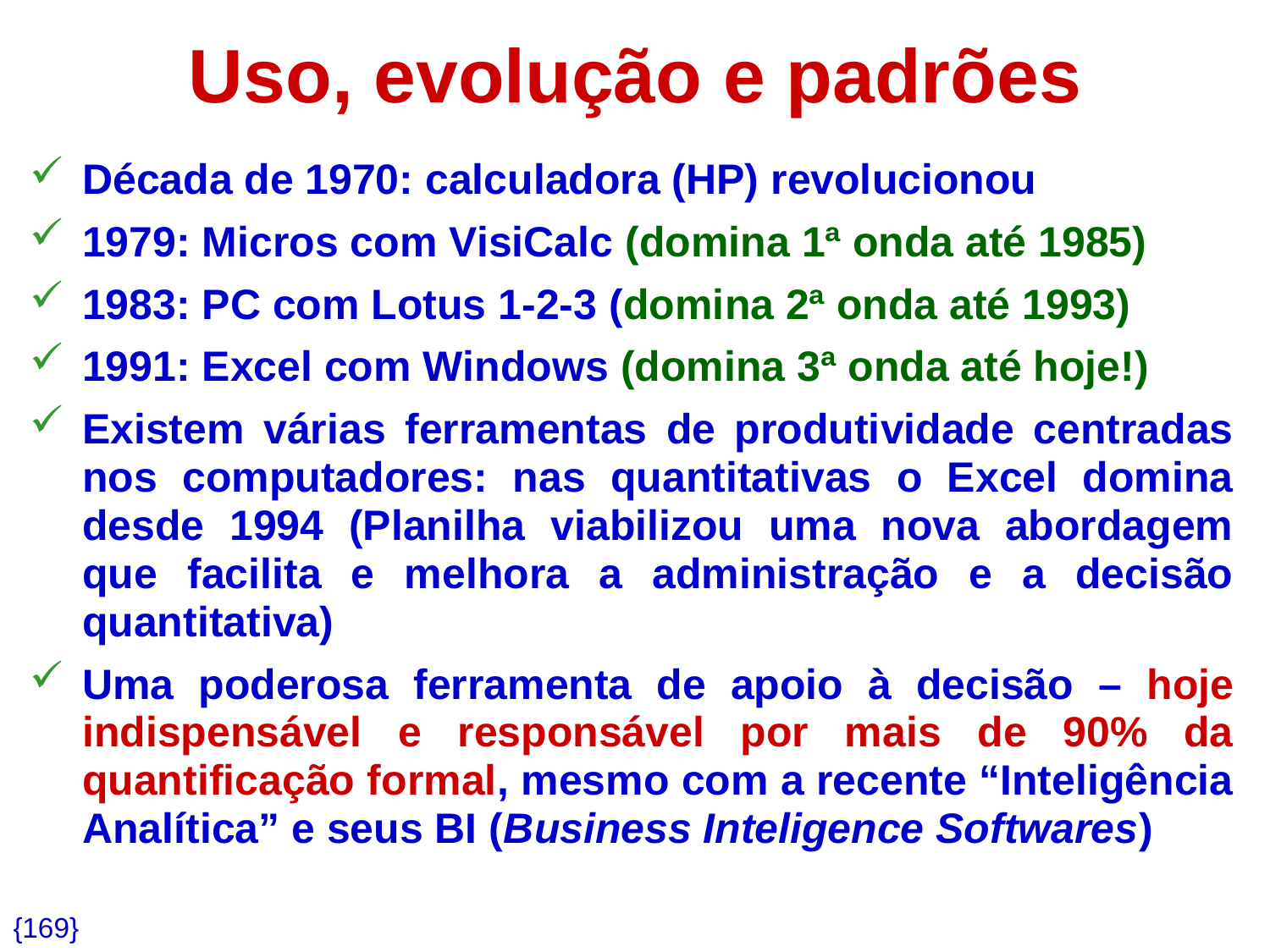

# Uso, evolução e padrões
Década de 1970: calculadora (HP) revolucionou
1979: Micros com VisiCalc (domina 1ª onda até 1985)
1983: PC com Lotus 1-2-3 (domina 2ª onda até 1993)
1991: Excel com Windows (domina 3ª onda até hoje!)
Existem várias ferramentas de produtividade centradas nos computadores: nas quantitativas o Excel domina desde 1994 (Planilha viabilizou uma nova abordagem que facilita e melhora a administração e a decisão quantitativa)
Uma poderosa ferramenta de apoio à decisão – hoje indispensável e responsável por mais de 90% da quantificação formal, mesmo com a recente “Inteligência Analítica” e seus BI (Business Inteligence Softwares)
{169}